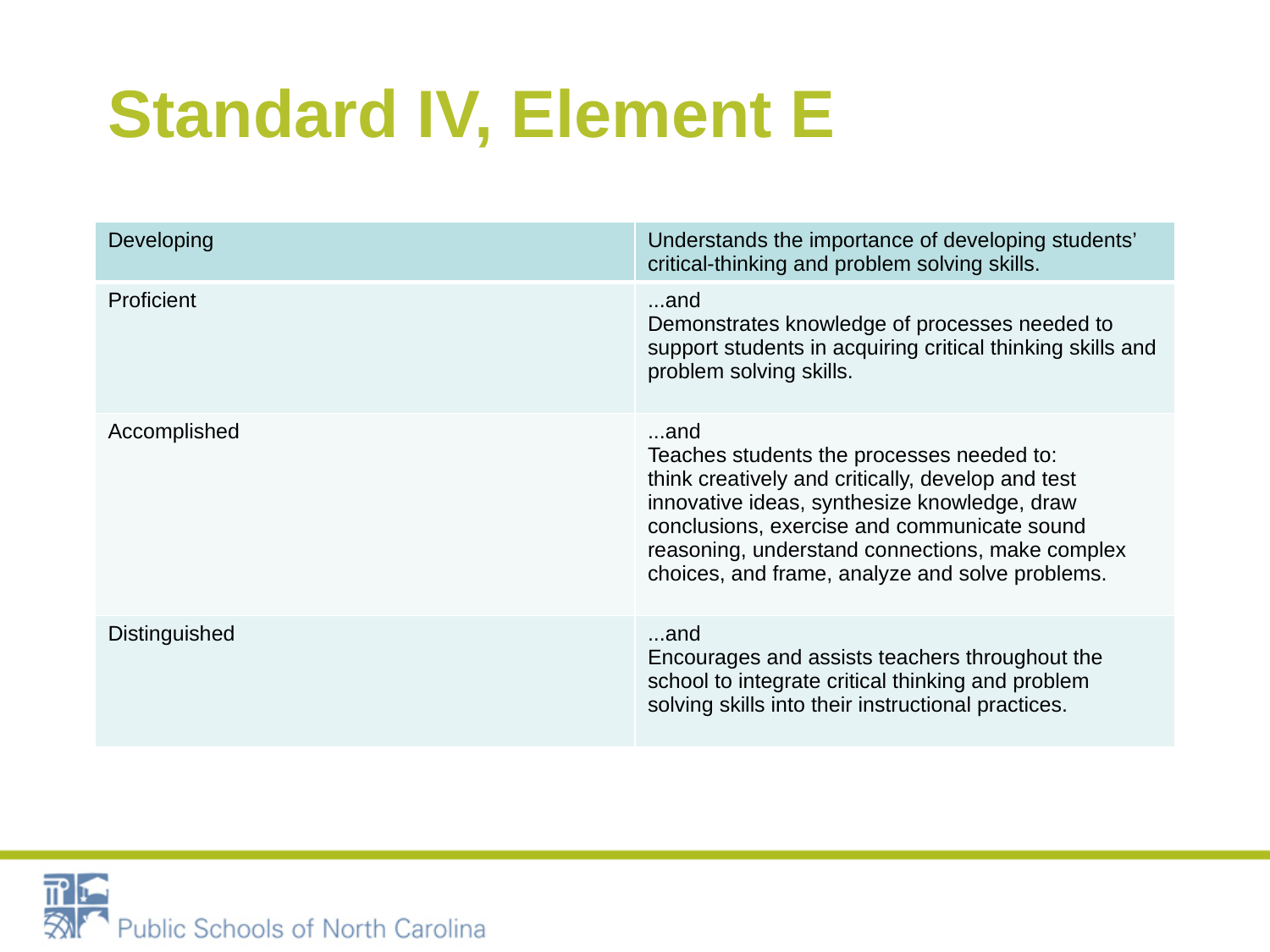

# Standard IV, Element E
| Developing | Understands the importance of developing students’ critical-thinking and problem solving skills. |
| --- | --- |
| Proficient | ...and Demonstrates knowledge of processes needed to support students in acquiring critical thinking skills and problem solving skills. |
| Accomplished | ...and Teaches students the processes needed to: think creatively and critically, develop and test innovative ideas, synthesize knowledge, draw conclusions, exercise and communicate sound reasoning, understand connections, make complex choices, and frame, analyze and solve problems. |
| Distinguished | ...and Encourages and assists teachers throughout the school to integrate critical thinking and problem solving skills into their instructional practices. |